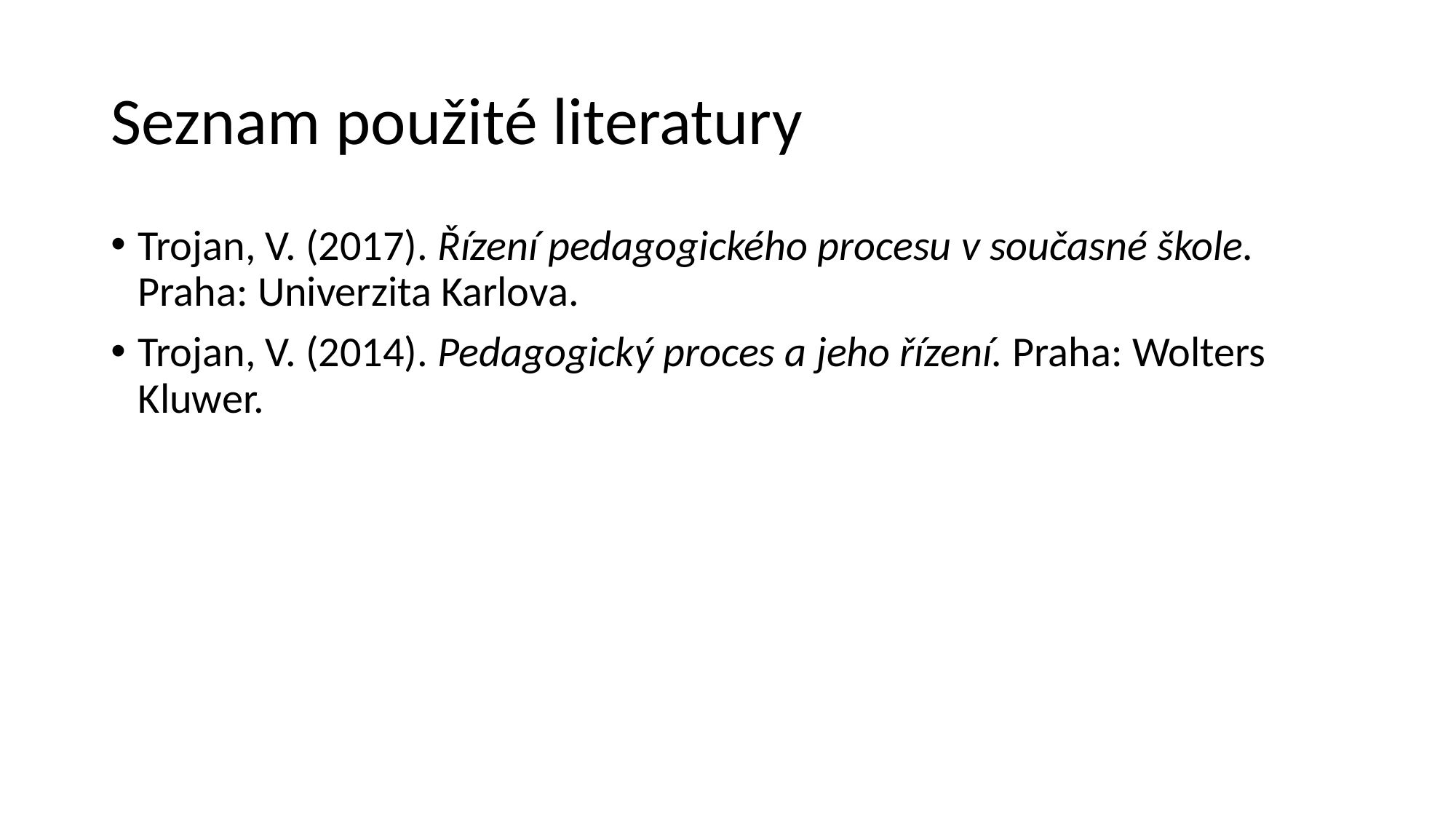

# Seznam použité literatury
Trojan, V. (2017). Řízení pedagogického procesu v současné škole. Praha: Univerzita Karlova.
Trojan, V. (2014). Pedagogický proces a jeho řízení. Praha: Wolters Kluwer.